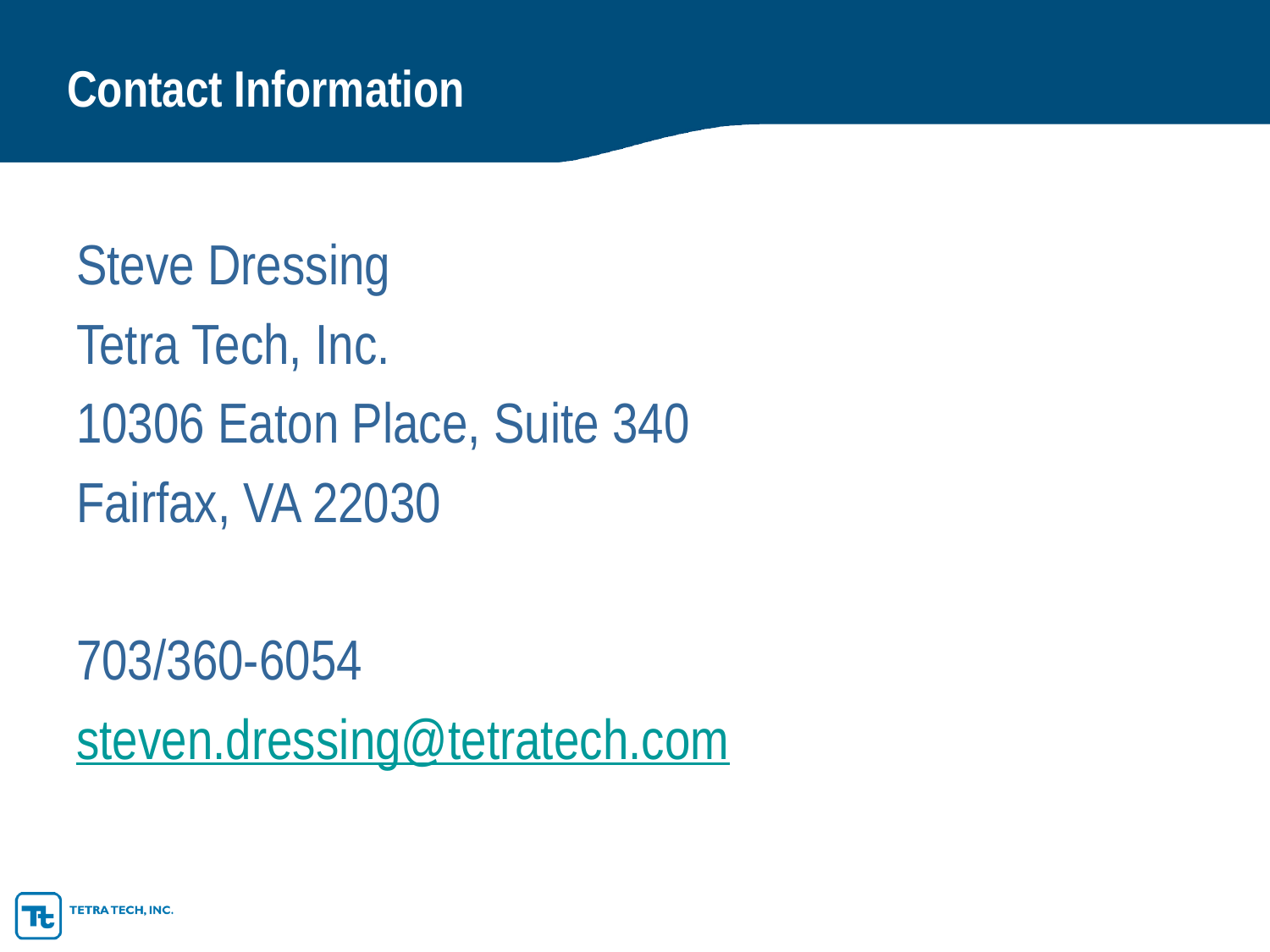

# Contact Information
Steve Dressing
Tetra Tech, Inc.
10306 Eaton Place, Suite 340
Fairfax, VA 22030

703/360-6054
steven.dressing@tetratech.com